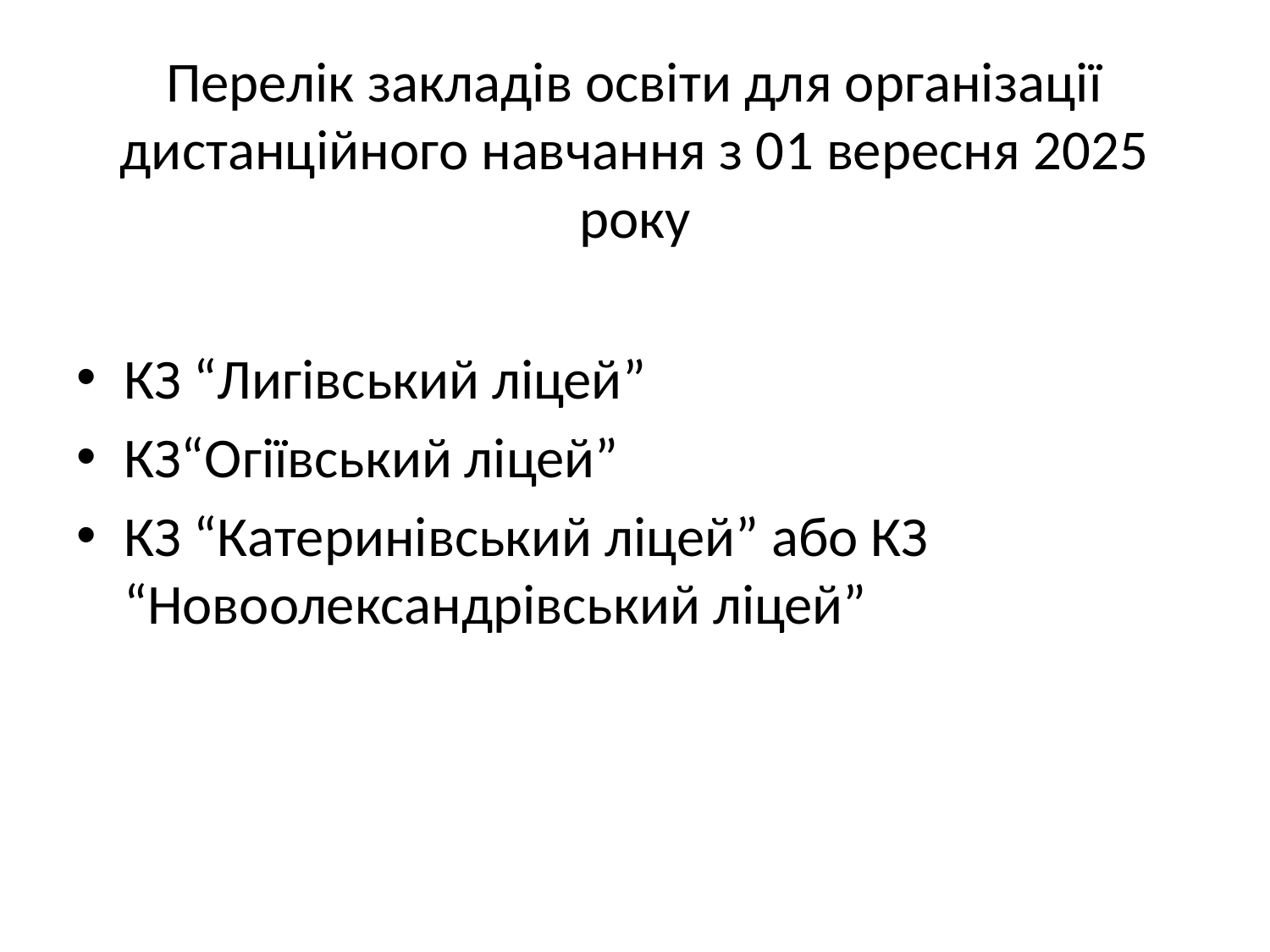

# Перелік закладів освіти для організації дистанційного навчання з 01 вересня 2025 року
КЗ “Лигівський ліцей”
КЗ“Огіївський ліцей”
КЗ “Катеринівський ліцей” або КЗ “Новоолександрівський ліцей”